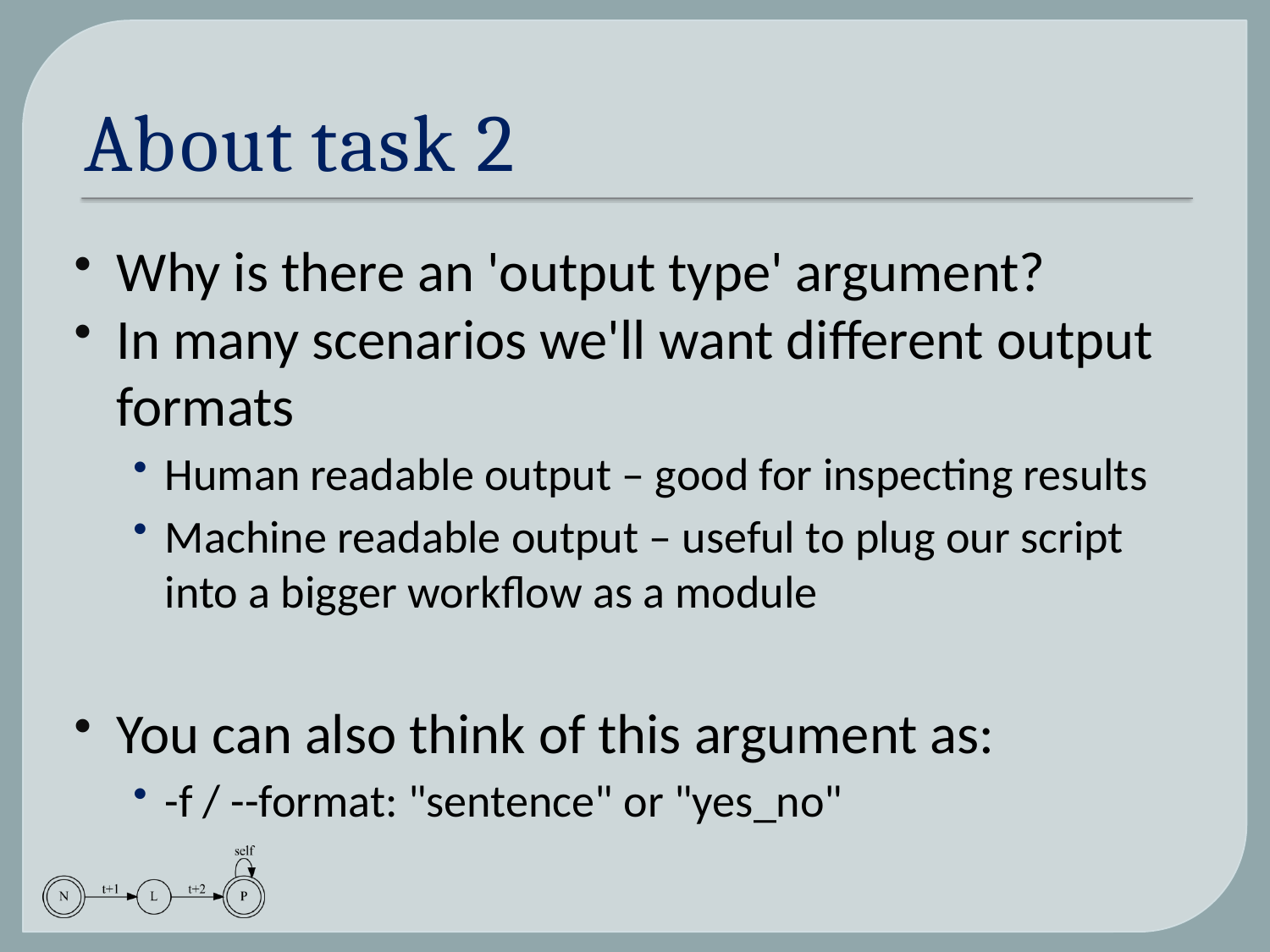

# About task 2
Why is there an 'output type' argument?
In many scenarios we'll want different output formats
Human readable output – good for inspecting results
Machine readable output – useful to plug our script into a bigger workflow as a module

You can also think of this argument as:
-f / --format: "sentence" or "yes_no"